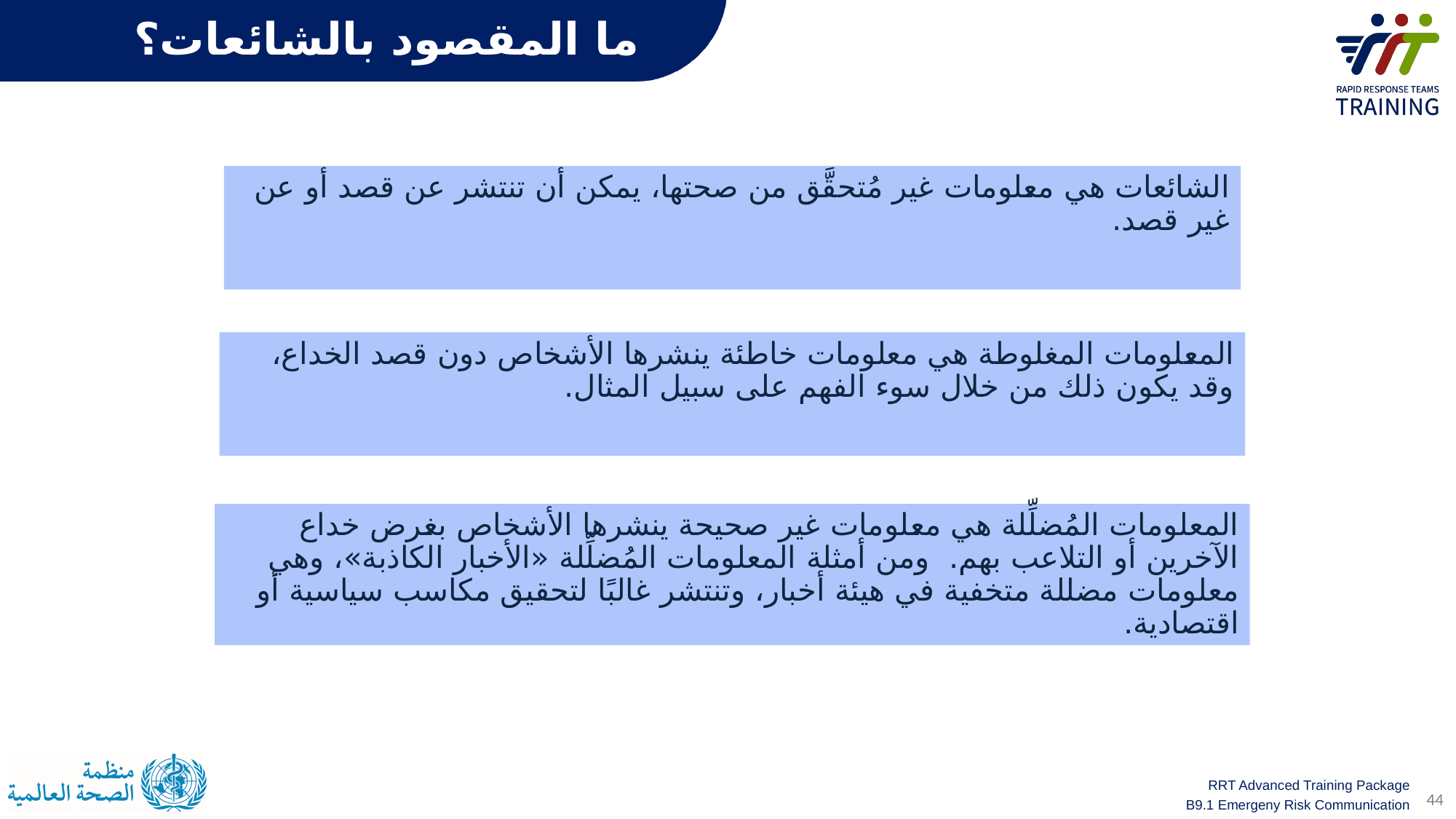

ما المقصود بالشائعات؟

الشائعات هي معلومات غير مُتحقَّق من صحتها، يمكن أن تنتشر عن قصد أو عن غير قصد.

المعلومات المغلوطة هي معلومات خاطئة ينشرها الأشخاص دون قصد الخداع، وقد يكون ذلك من خلال سوء الفهم على سبيل المثال.

المعلومات المُضلِّلة هي معلومات غير صحيحة ينشرها الأشخاص بغرض خداع الآخرين أو التلاعب بهم.  ومن أمثلة المعلومات المُضلِّلة «الأخبار الكاذبة»، وهي معلومات مضللة متخفية في هيئة أخبار، وتنتشر غالبًا لتحقيق مكاسب سياسية أو اقتصادية.